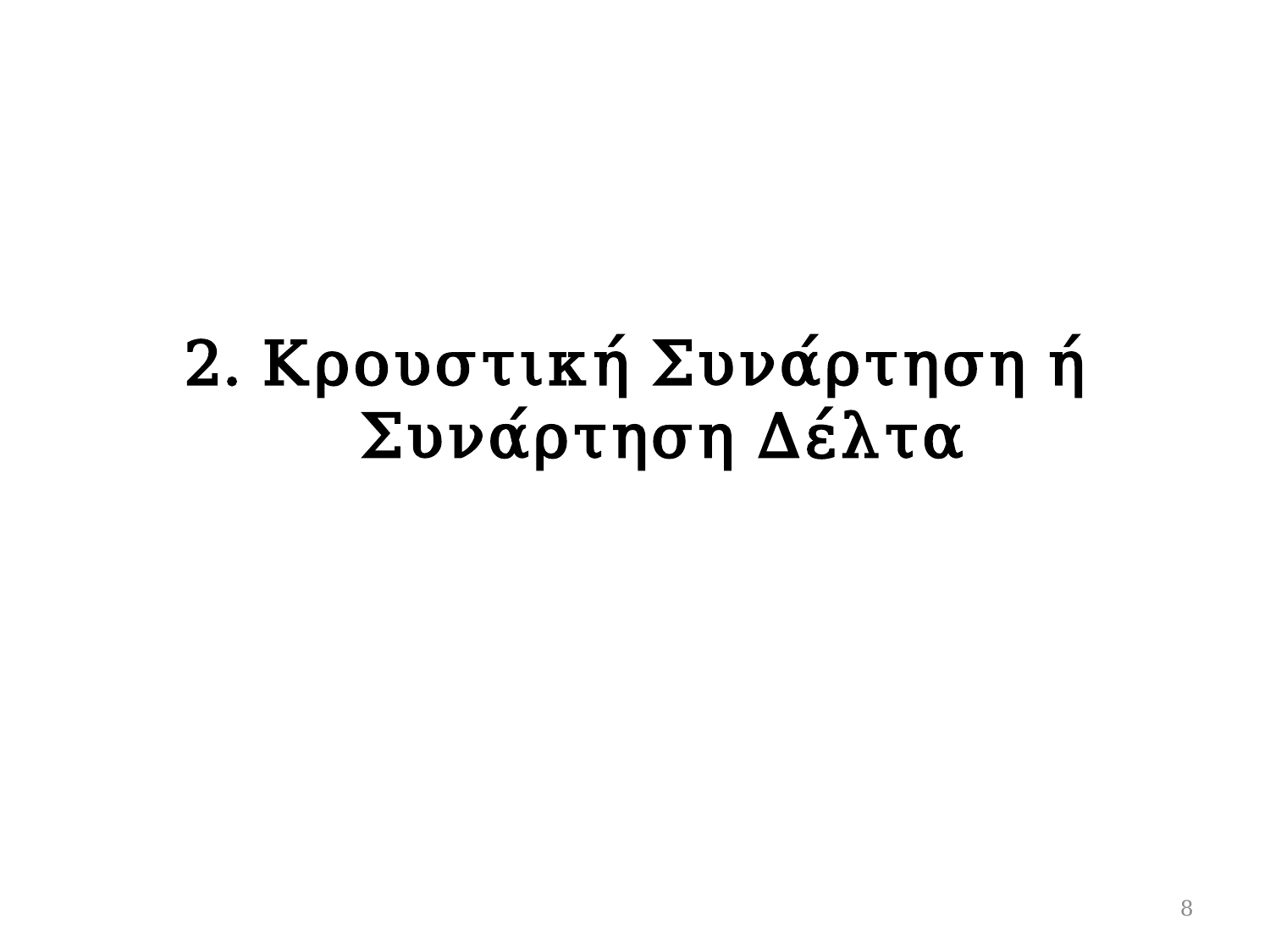

# 2. Κρουστική Συνάρτηση ή Συνάρτηση Δέλτα
8